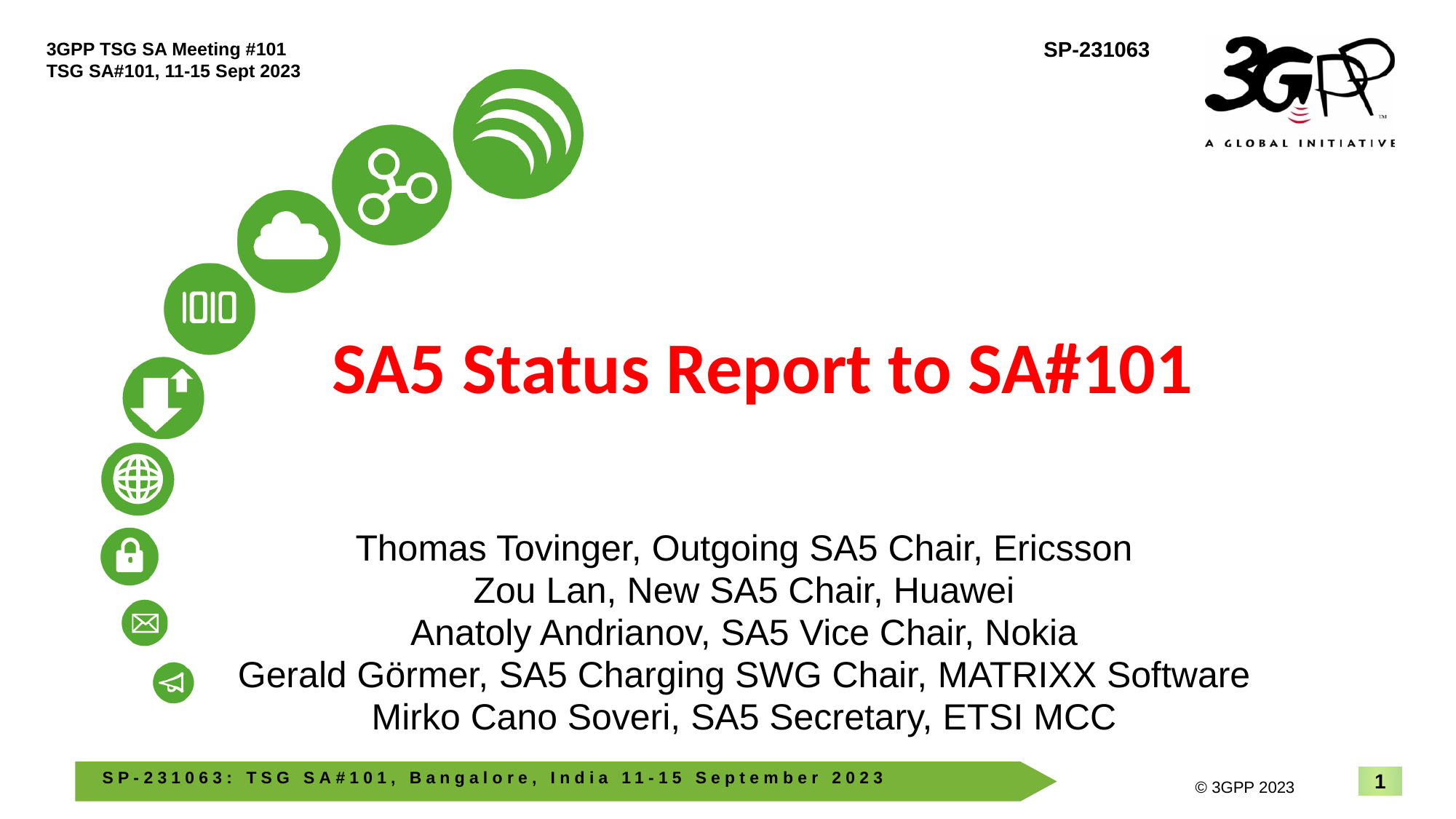

# SA5 Status Report to SA#101
Thomas Tovinger, Outgoing SA5 Chair, Ericsson
Zou Lan, New SA5 Chair, Huawei
Anatoly Andrianov, SA5 Vice Chair, Nokia
Gerald Görmer, SA5 Charging SWG Chair, MATRIXX Software
Mirko Cano Soveri, SA5 Secretary, ETSI MCC